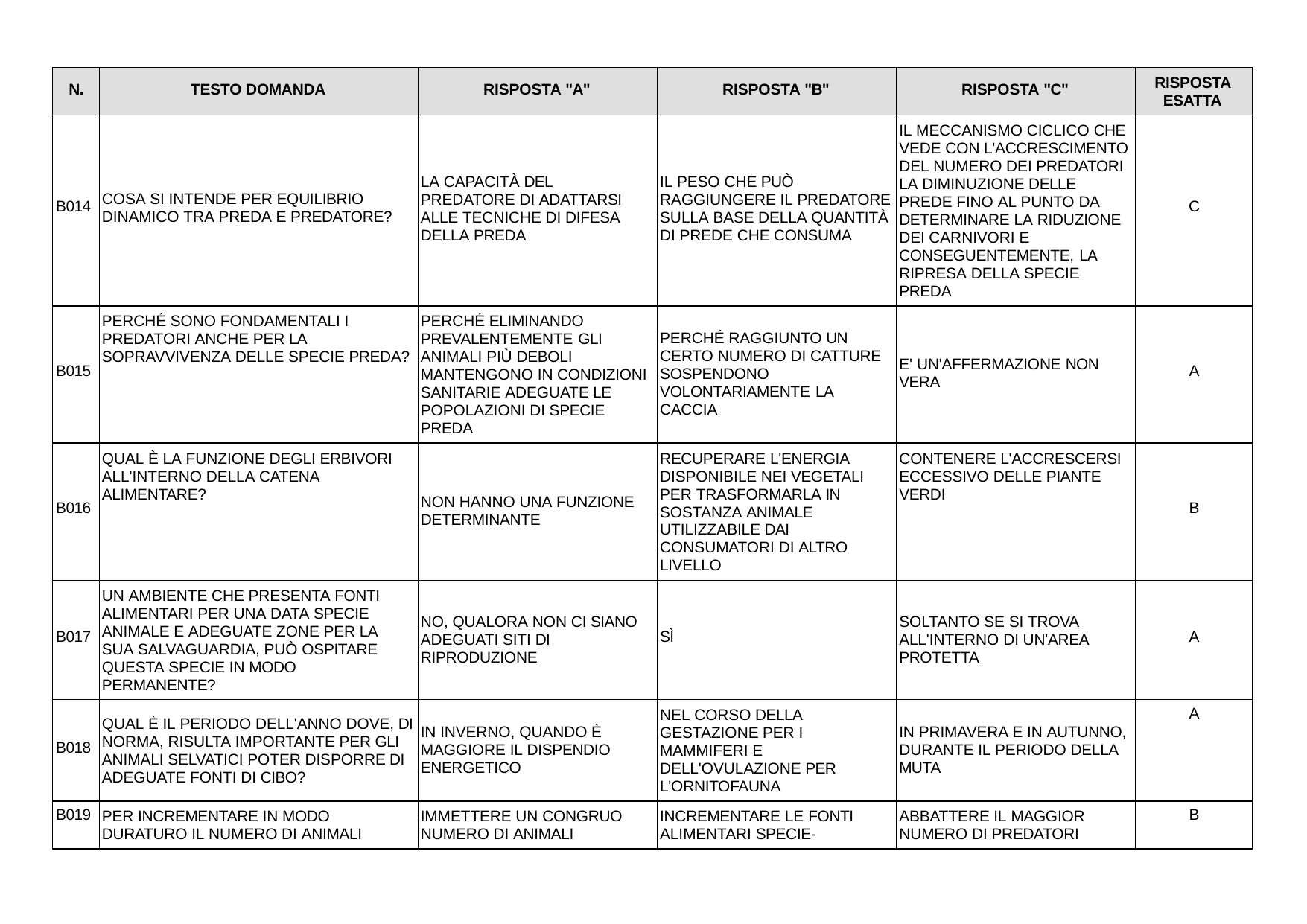

| N. | TESTO DOMANDA | RISPOSTA "A" | RISPOSTA "B" | RISPOSTA "C" | RISPOSTA ESATTA |
| --- | --- | --- | --- | --- | --- |
| B014 | COSA SI INTENDE PER EQUILIBRIO DINAMICO TRA PREDA E PREDATORE? | LA CAPACITÀ DEL PREDATORE DI ADATTARSI ALLE TECNICHE DI DIFESA DELLA PREDA | IL PESO CHE PUÒ RAGGIUNGERE IL PREDATORE SULLA BASE DELLA QUANTITÀ DI PREDE CHE CONSUMA | IL MECCANISMO CICLICO CHE VEDE CON L'ACCRESCIMENTO DEL NUMERO DEI PREDATORI LA DIMINUZIONE DELLE PREDE FINO AL PUNTO DA DETERMINARE LA RIDUZIONE DEI CARNIVORI E CONSEGUENTEMENTE, LA RIPRESA DELLA SPECIE PREDA | C |
| B015 | PERCHÉ SONO FONDAMENTALI I PREDATORI ANCHE PER LA SOPRAVVIVENZA DELLE SPECIE PREDA? | PERCHÉ ELIMINANDO PREVALENTEMENTE GLI ANIMALI PIÙ DEBOLI MANTENGONO IN CONDIZIONI SANITARIE ADEGUATE LE POPOLAZIONI DI SPECIE PREDA | PERCHÉ RAGGIUNTO UN CERTO NUMERO DI CATTURE SOSPENDONO VOLONTARIAMENTE LA CACCIA | E' UN'AFFERMAZIONE NON VERA | A |
| B016 | QUAL È LA FUNZIONE DEGLI ERBIVORI ALL'INTERNO DELLA CATENA ALIMENTARE? | NON HANNO UNA FUNZIONE DETERMINANTE | RECUPERARE L'ENERGIA DISPONIBILE NEI VEGETALI PER TRASFORMARLA IN SOSTANZA ANIMALE UTILIZZABILE DAI CONSUMATORI DI ALTRO LIVELLO | CONTENERE L'ACCRESCERSI ECCESSIVO DELLE PIANTE VERDI | B |
| B017 | UN AMBIENTE CHE PRESENTA FONTI ALIMENTARI PER UNA DATA SPECIE ANIMALE E ADEGUATE ZONE PER LA SUA SALVAGUARDIA, PUÒ OSPITARE QUESTA SPECIE IN MODO PERMANENTE? | NO, QUALORA NON CI SIANO ADEGUATI SITI DI RIPRODUZIONE | SÌ | SOLTANTO SE SI TROVA ALL'INTERNO DI UN'AREA PROTETTA | A |
| B018 | QUAL È IL PERIODO DELL'ANNO DOVE, DI NORMA, RISULTA IMPORTANTE PER GLI ANIMALI SELVATICI POTER DISPORRE DI ADEGUATE FONTI DI CIBO? | IN INVERNO, QUANDO È MAGGIORE IL DISPENDIO ENERGETICO | NEL CORSO DELLA GESTAZIONE PER I MAMMIFERI E DELL'OVULAZIONE PER L'ORNITOFAUNA | IN PRIMAVERA E IN AUTUNNO, DURANTE IL PERIODO DELLA MUTA | A |
| B019 | PER INCREMENTARE IN MODO DURATURO IL NUMERO DI ANIMALI | IMMETTERE UN CONGRUO NUMERO DI ANIMALI | INCREMENTARE LE FONTI ALIMENTARI SPECIE- | ABBATTERE IL MAGGIOR NUMERO DI PREDATORI | B |